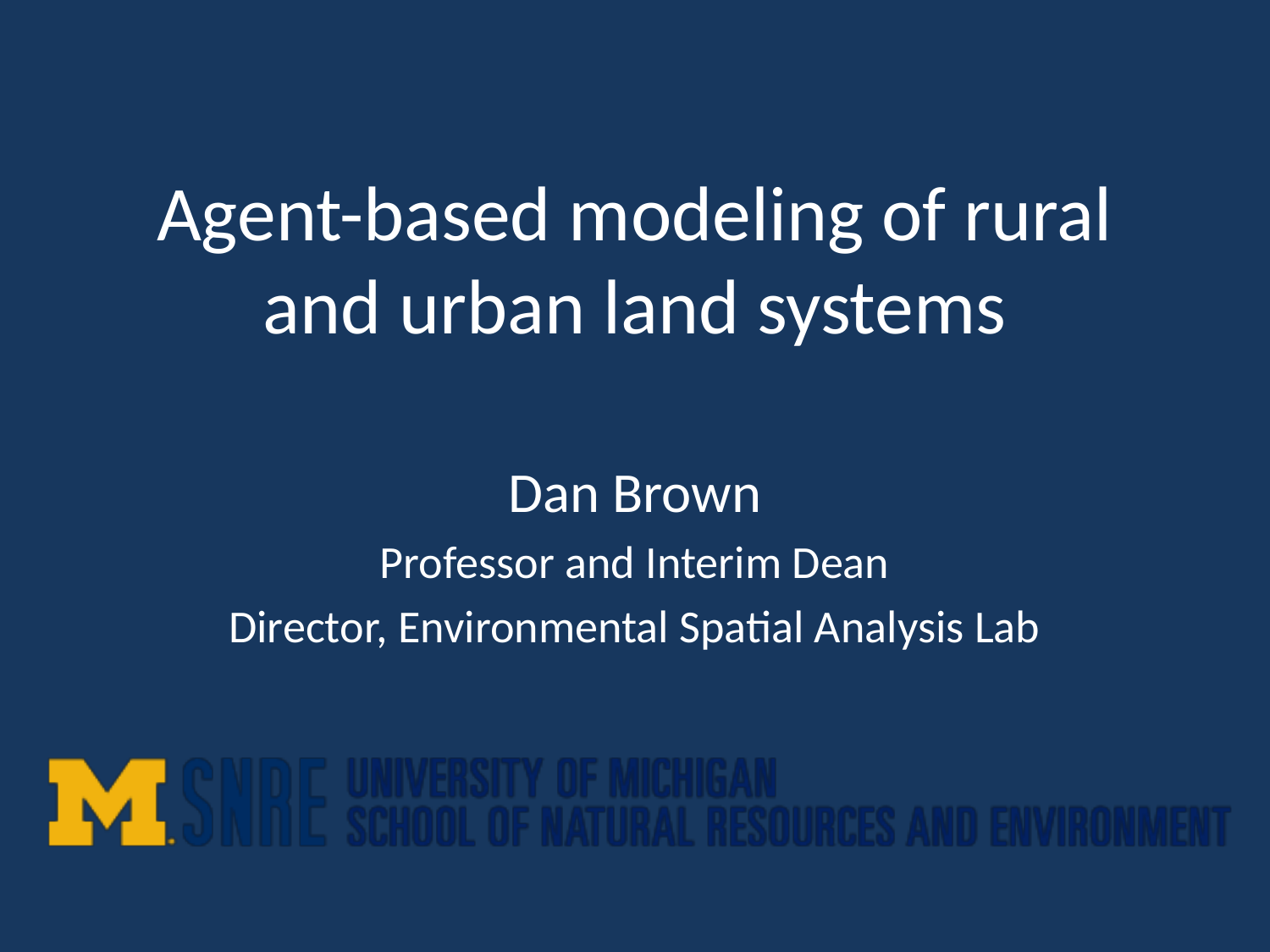

# Agent-based modeling of rural and urban land systems
Dan Brown
Professor and Interim Dean
Director, Environmental Spatial Analysis Lab